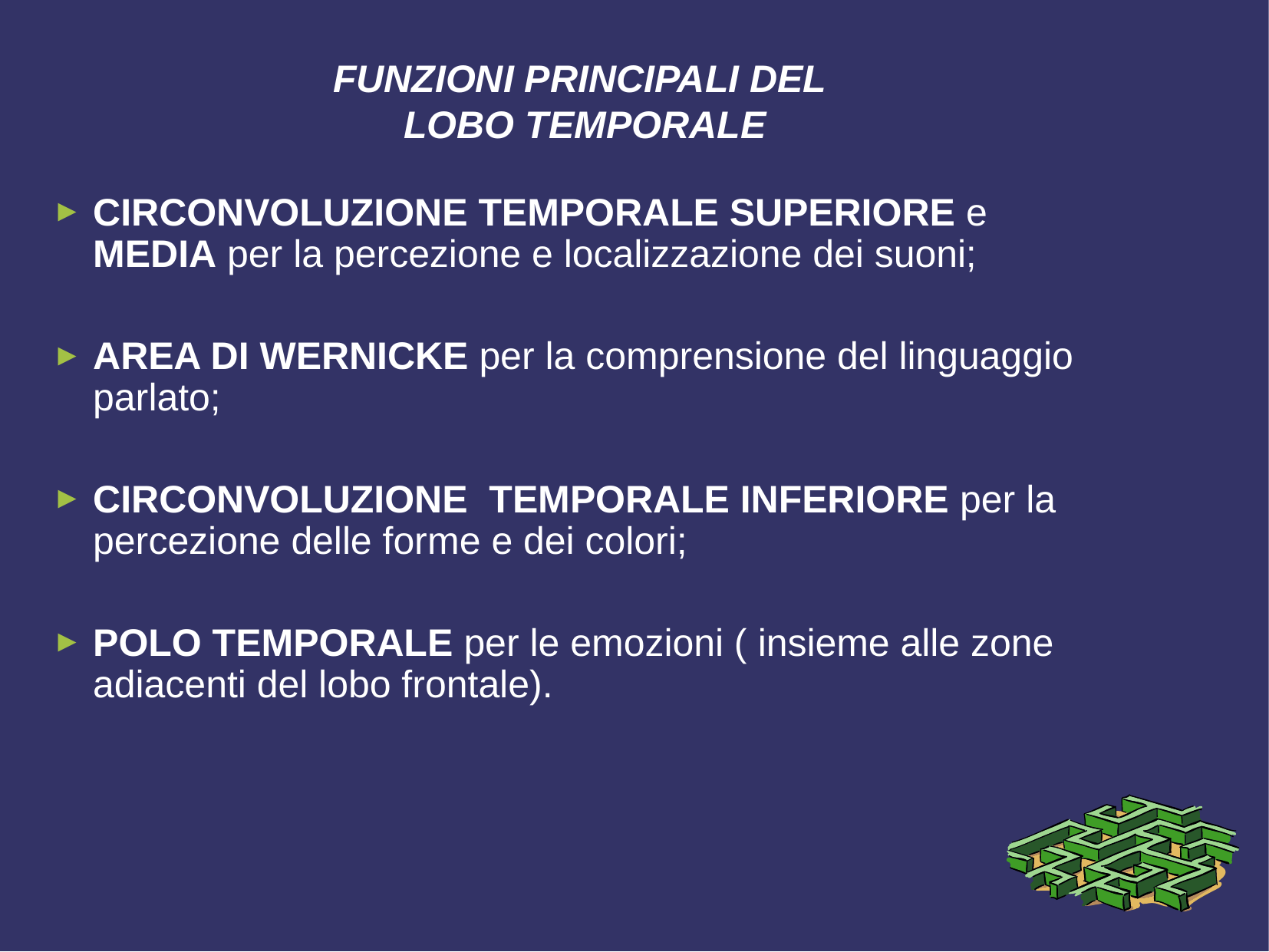

# FUNZIONI PRINCIPALI DEL LOBO TEMPORALE
CIRCONVOLUZIONE TEMPORALE SUPERIORE e MEDIA per la percezione e localizzazione dei suoni;

AREA DI WERNICKE per la comprensione del linguaggio parlato;

CIRCONVOLUZIONE  TEMPORALE INFERIORE per la percezione delle forme e dei colori;

POLO TEMPORALE per le emozioni ( insieme alle zone adiacenti del lobo frontale).